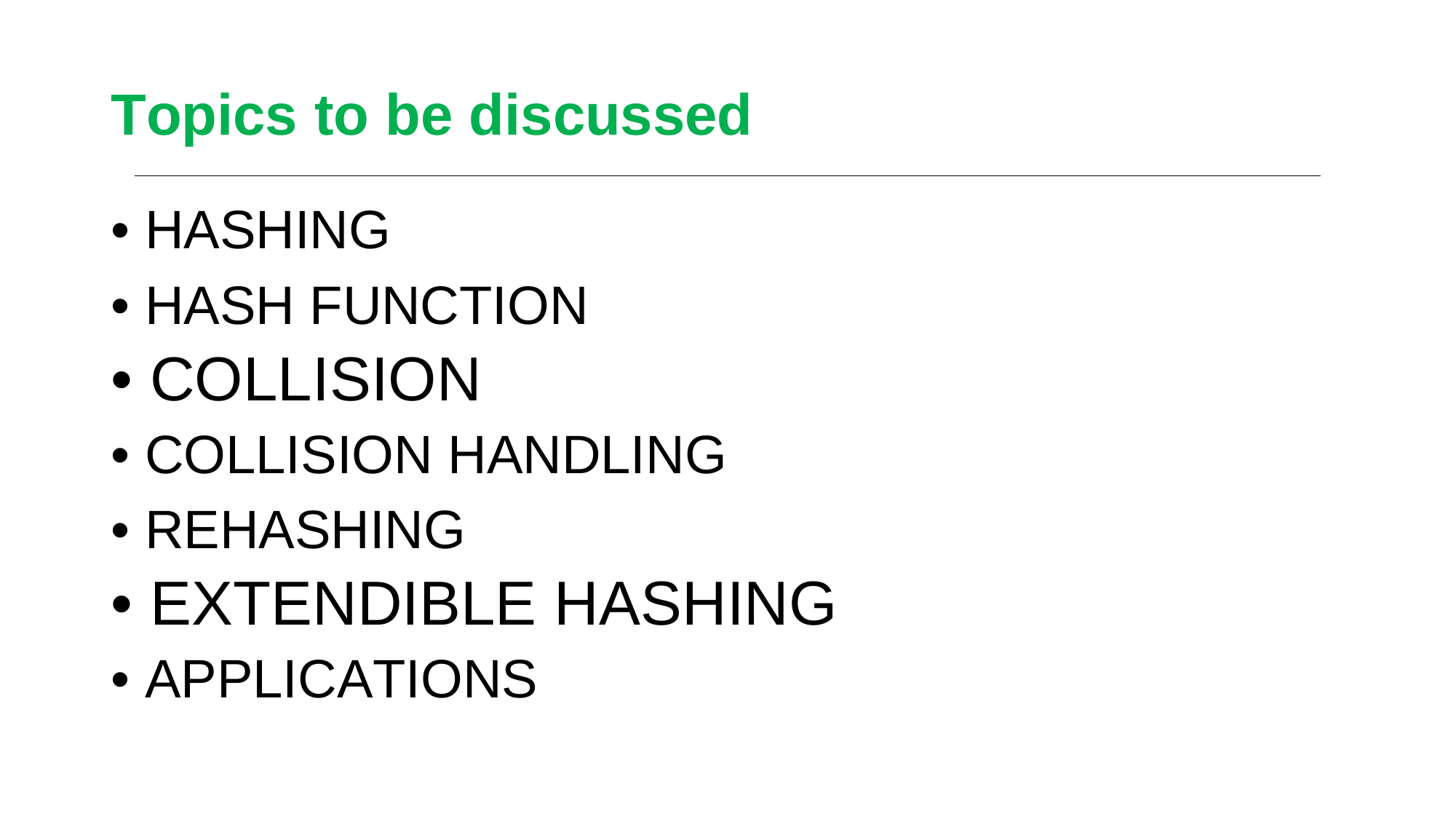

Topics to be discussed

• HASHING
• HASH FUNCTION
• COLLISION
• COLLISION HANDLING
• REHASHING
• EXTENDIBLE HASHING
• APPLICATIONS